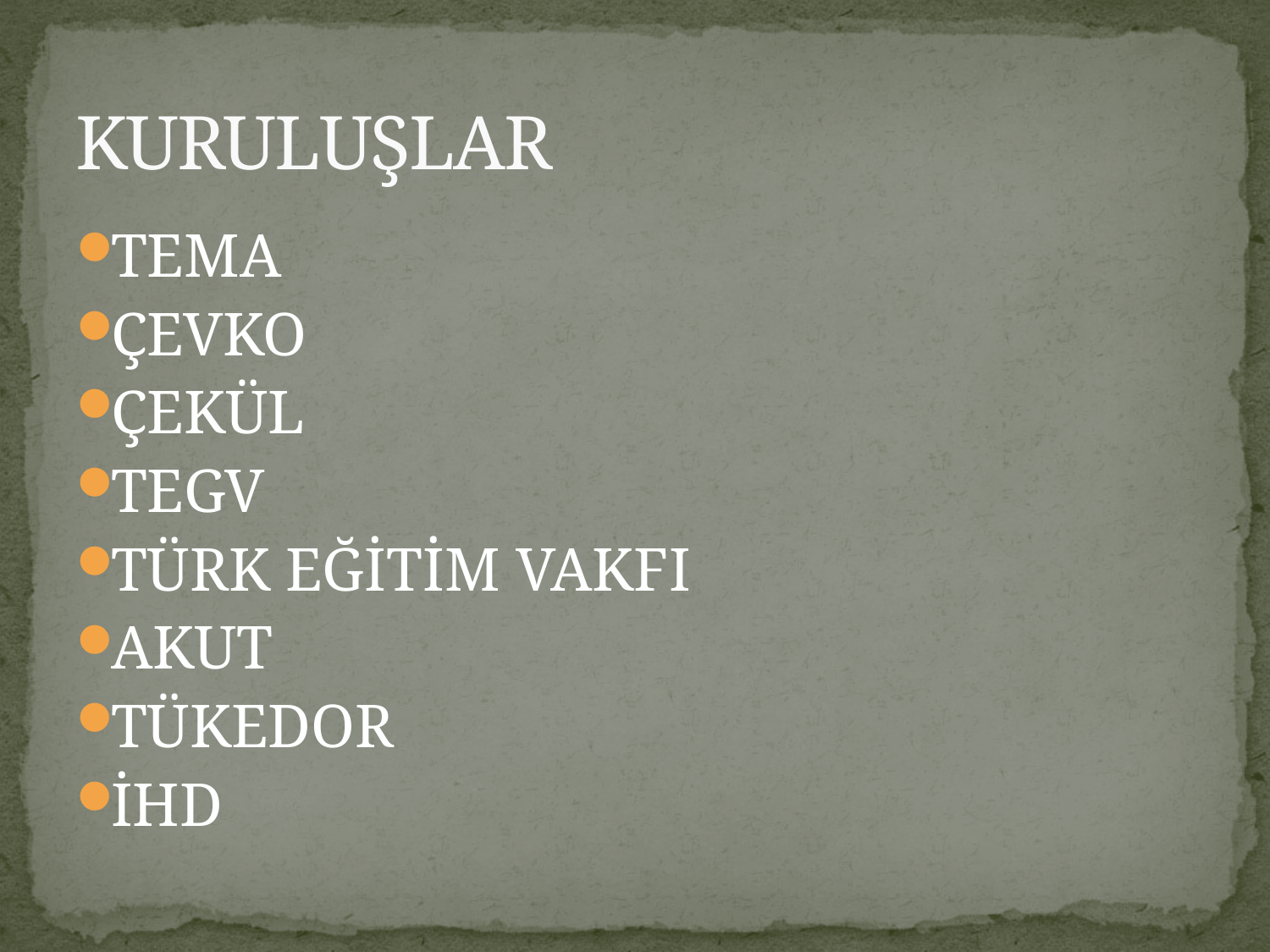

# KURULUŞLAR
TEMA
ÇEVKO
ÇEKÜL
TEGV
TÜRK EĞİTİM VAKFI
AKUT
TÜKEDOR
İHD